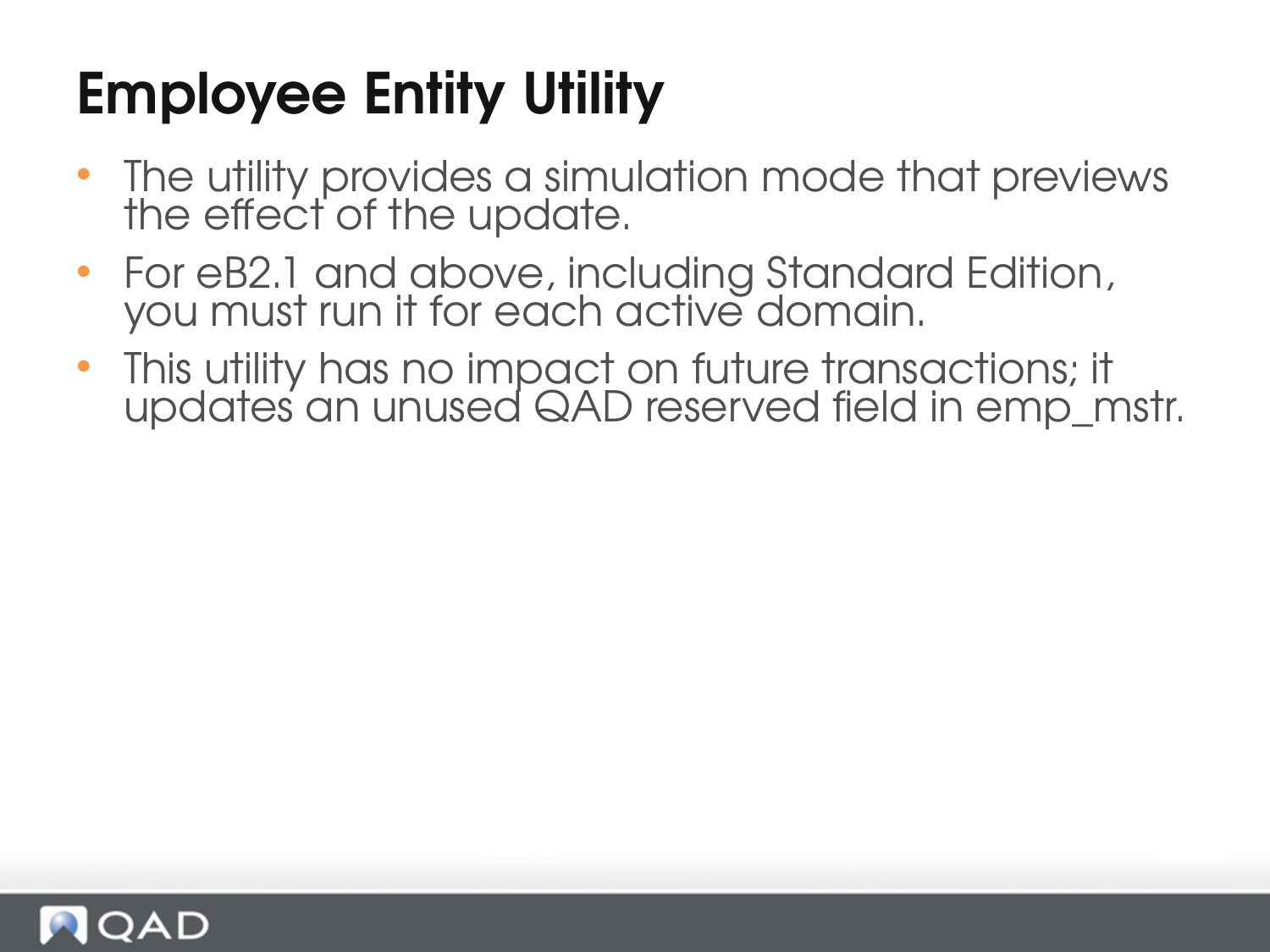

# Employee Entity Utility
The utility provides a simulation mode that previews the effect of the update.
For eB2.1 and above, including Standard Edition, you must run it for each active domain.
This utility has no impact on future transactions; it updates an unused QAD reserved field in emp_mstr.